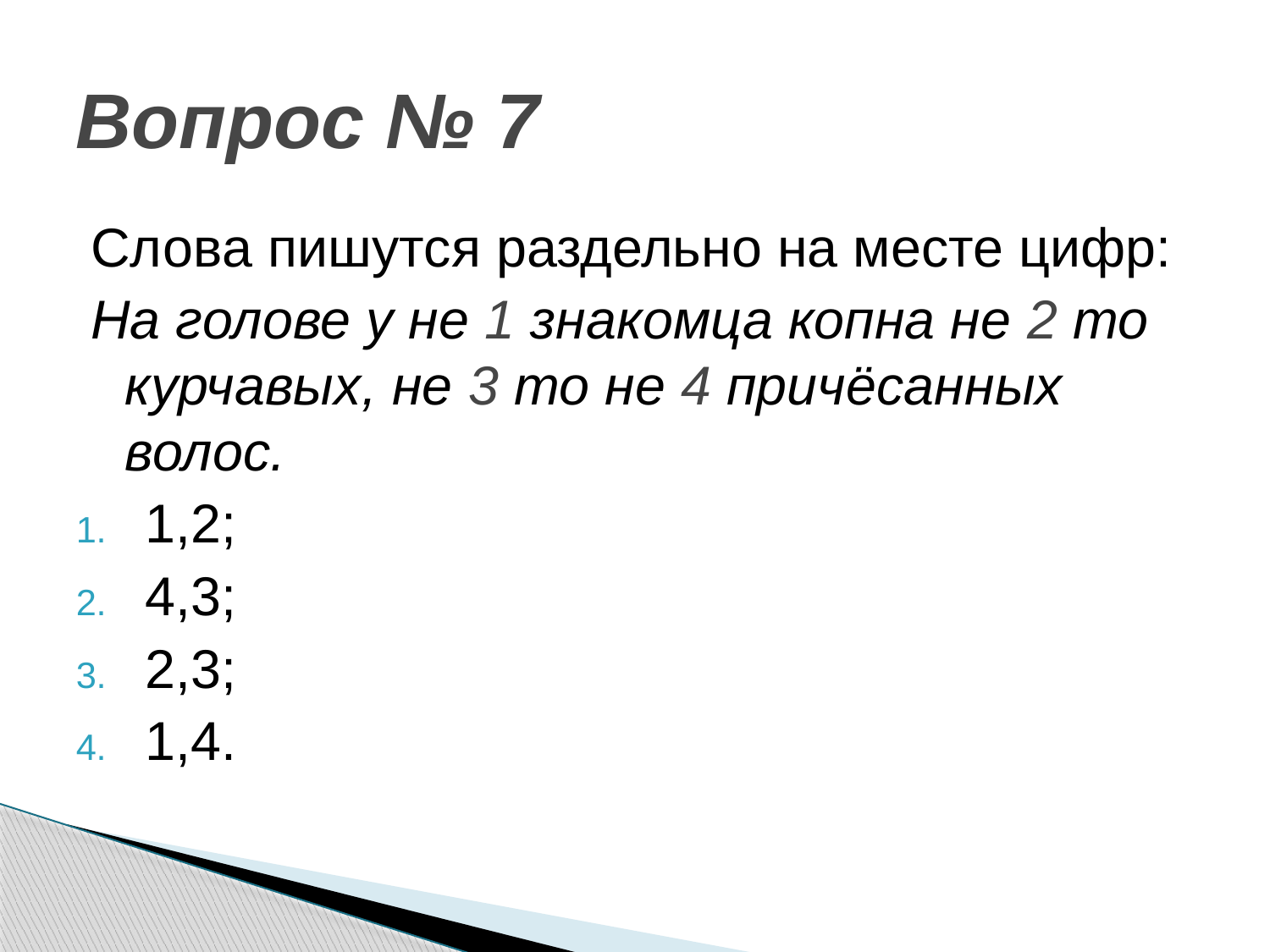

# Вопрос № 7
Слова пишутся раздельно на месте цифр:
На голове у не 1 знакомца копна не 2 то курчавых, не 3 то не 4 причёсанных волос.
1,2;
4,3;
2,3;
1,4.